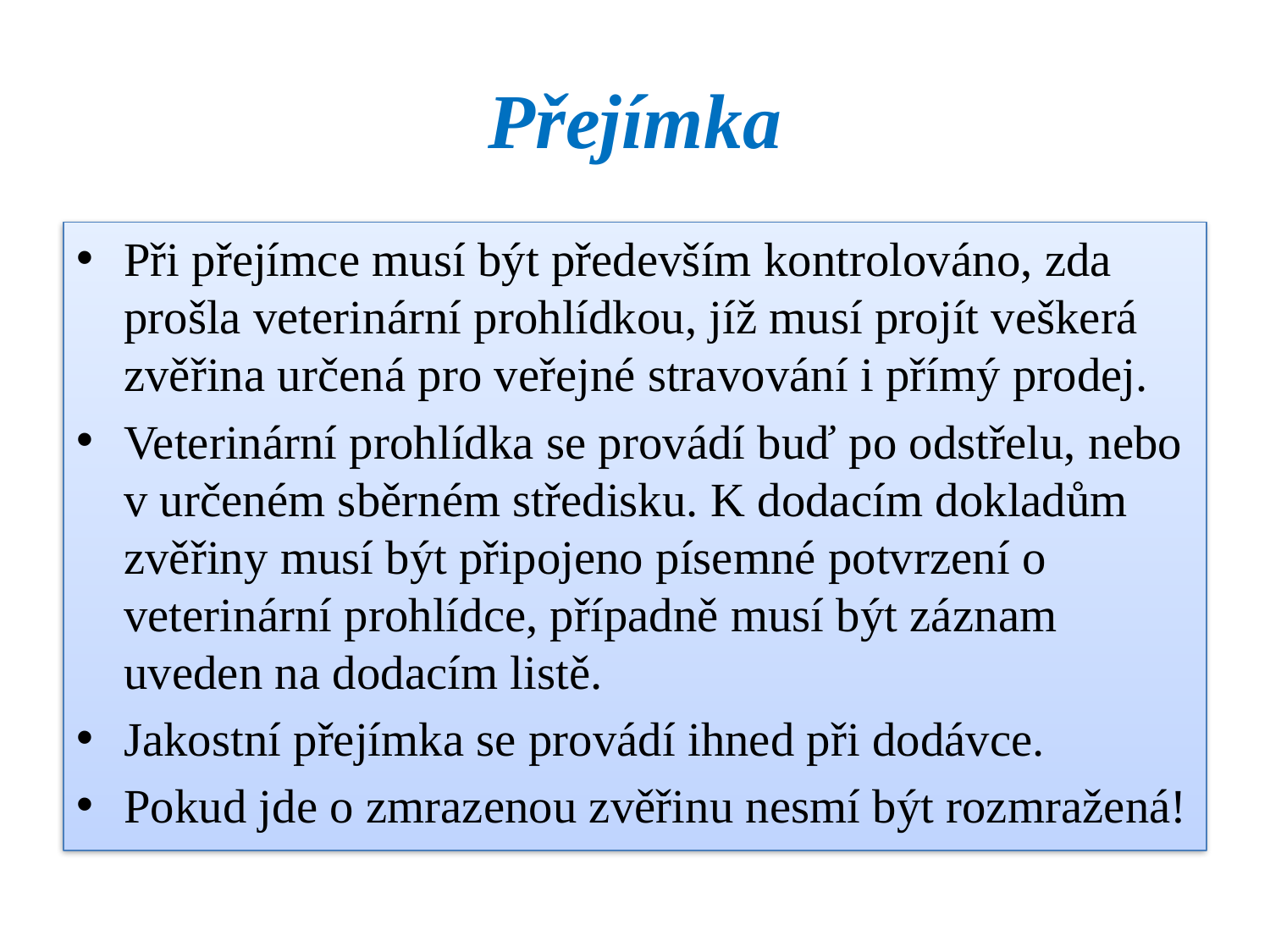

# Přejímka
Při přejímce musí být především kontrolováno, zda prošla veterinární prohlídkou, jíž musí projít veškerá zvěřina určená pro veřejné stravování i přímý prodej.
Veterinární prohlídka se provádí buď po odstřelu, nebo v určeném sběrném středisku. K dodacím dokladům zvěřiny musí být připojeno písemné potvrzení o veterinární prohlídce, případně musí být záznam uveden na dodacím listě.
Jakostní přejímka se provádí ihned při dodávce.
Pokud jde o zmrazenou zvěřinu nesmí být rozmražená!